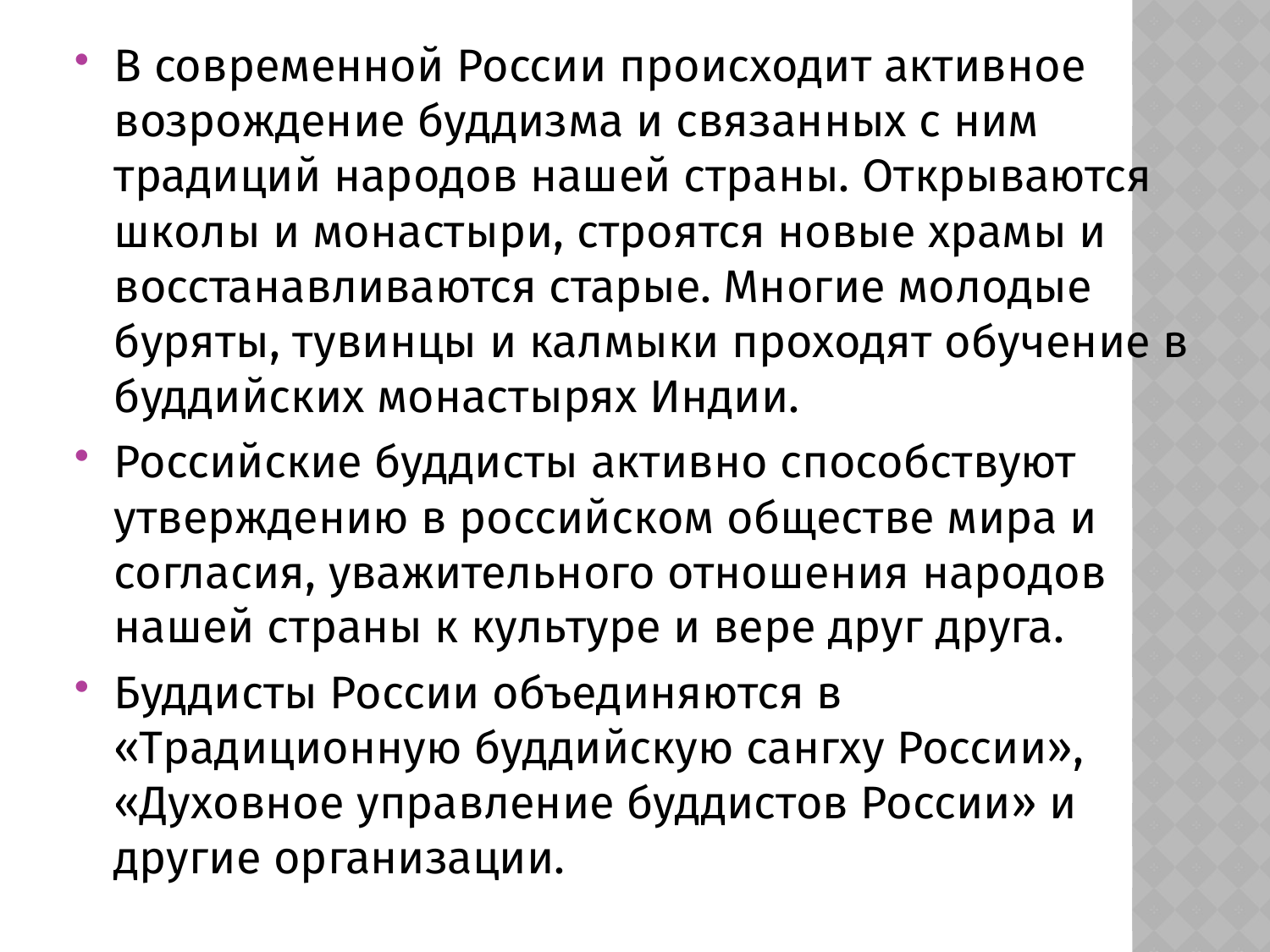

В современной России происходит активное возрождение буддизма и связанных с ним традиций народов нашей страны. Открываются школы и монастыри, строятся новые храмы и восстанавливаются старые. Многие молодые буряты, тувинцы и калмыки проходят обучение в буддийских монастырях Индии.
Российские буддисты активно способствуют утверждению в российском обществе мира и согласия, уважительного отношения народов нашей страны к культуре и вере друг друга.
Буддисты России объединяются в «Традиционную буддийскую сангху России», «Духовное управление буддистов России» и другие организации.

#